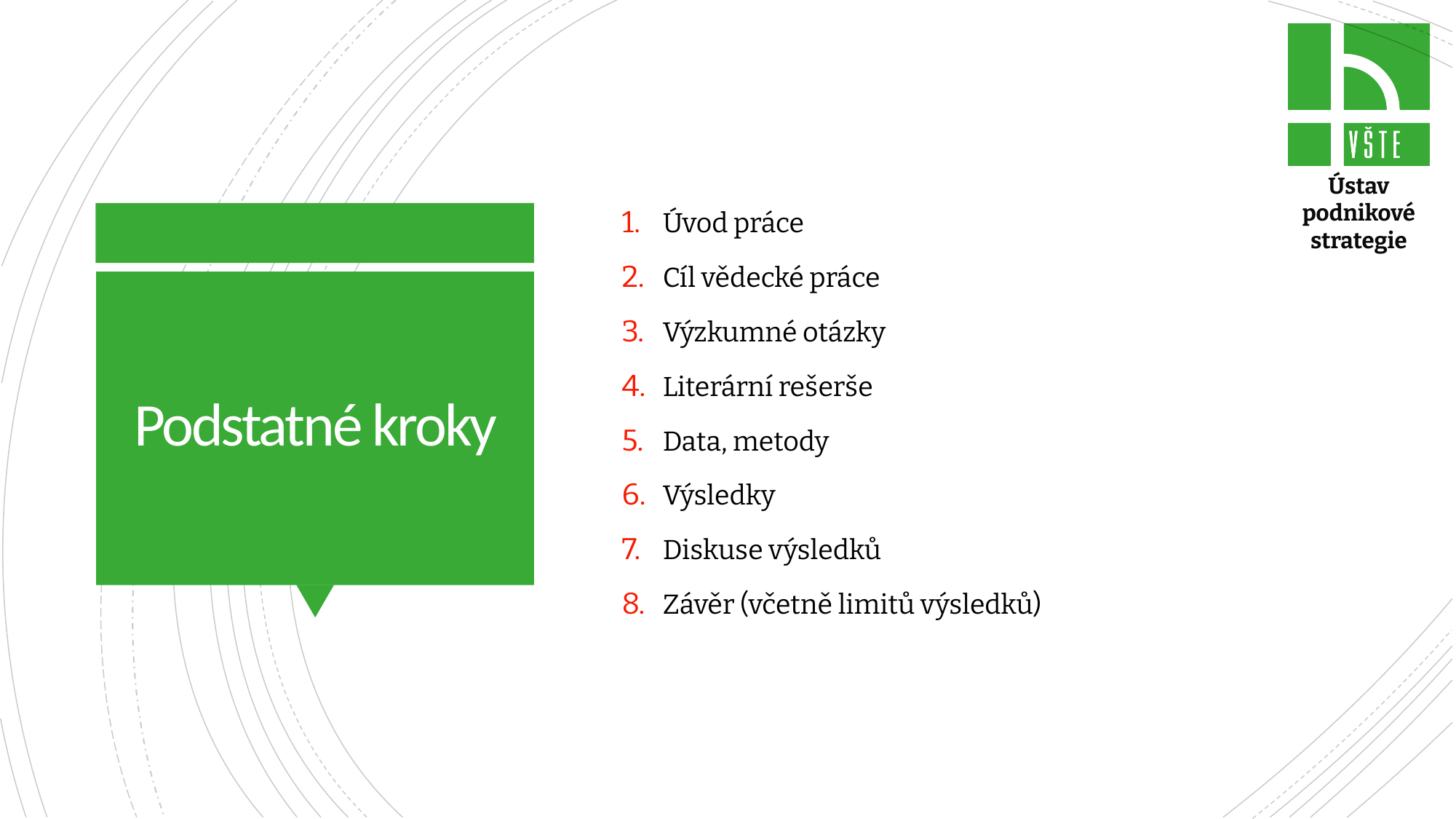

Úvod práce
Cíl vědecké práce
Výzkumné otázky
Literární rešerše
Data, metody
Výsledky
Diskuse výsledků
Závěr (včetně limitů výsledků)
# Podstatné kroky